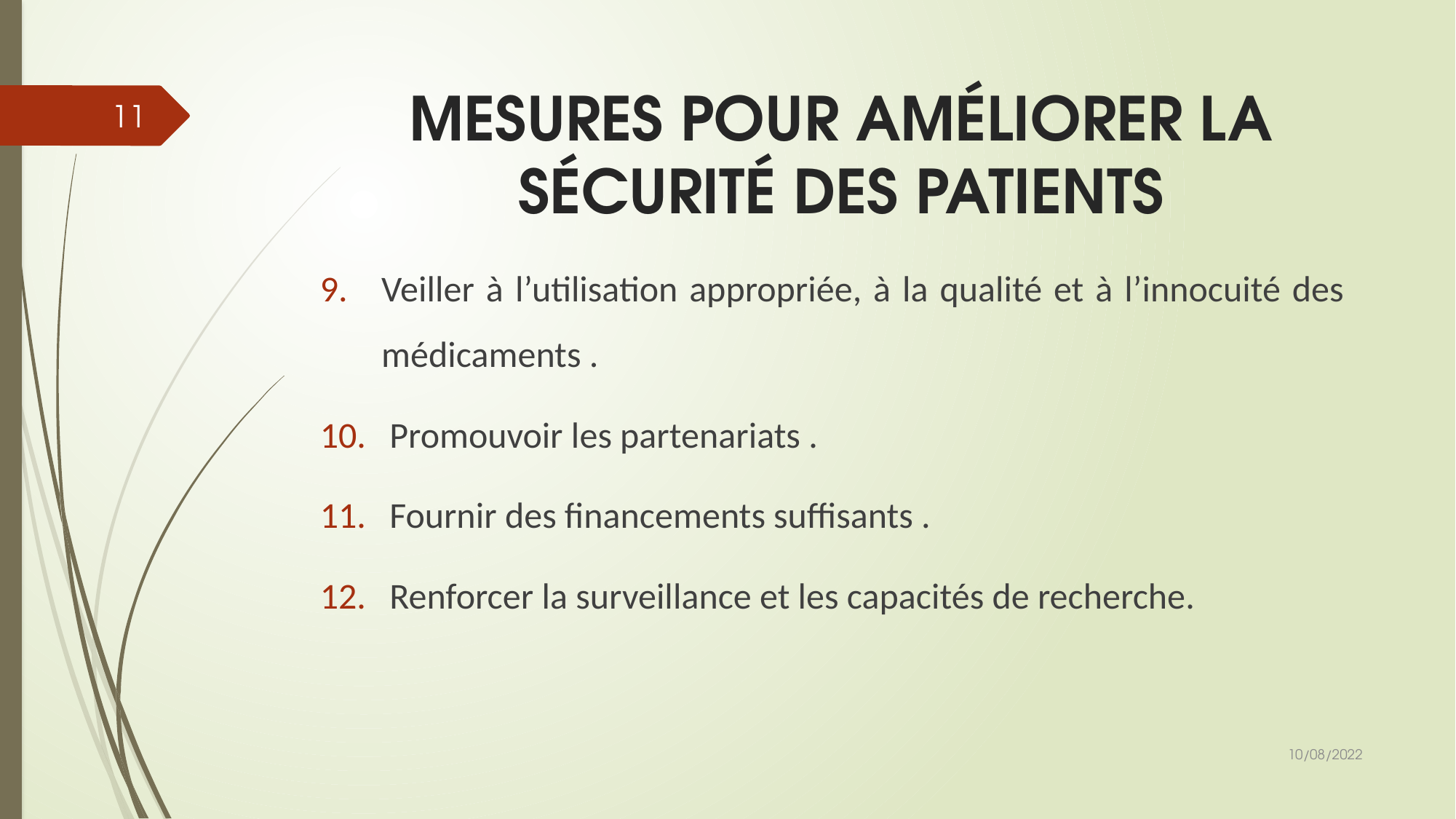

# MESURES POUR AMÉLIORER LA SÉCURITÉ DES PATIENTS
11
Veiller à l’utilisation appropriée, à la qualité et à l’innocuité des médicaments .
 Promouvoir les partenariats .
 Fournir des financements suffisants .
 Renforcer la surveillance et les capacités de recherche.

10/08/2022